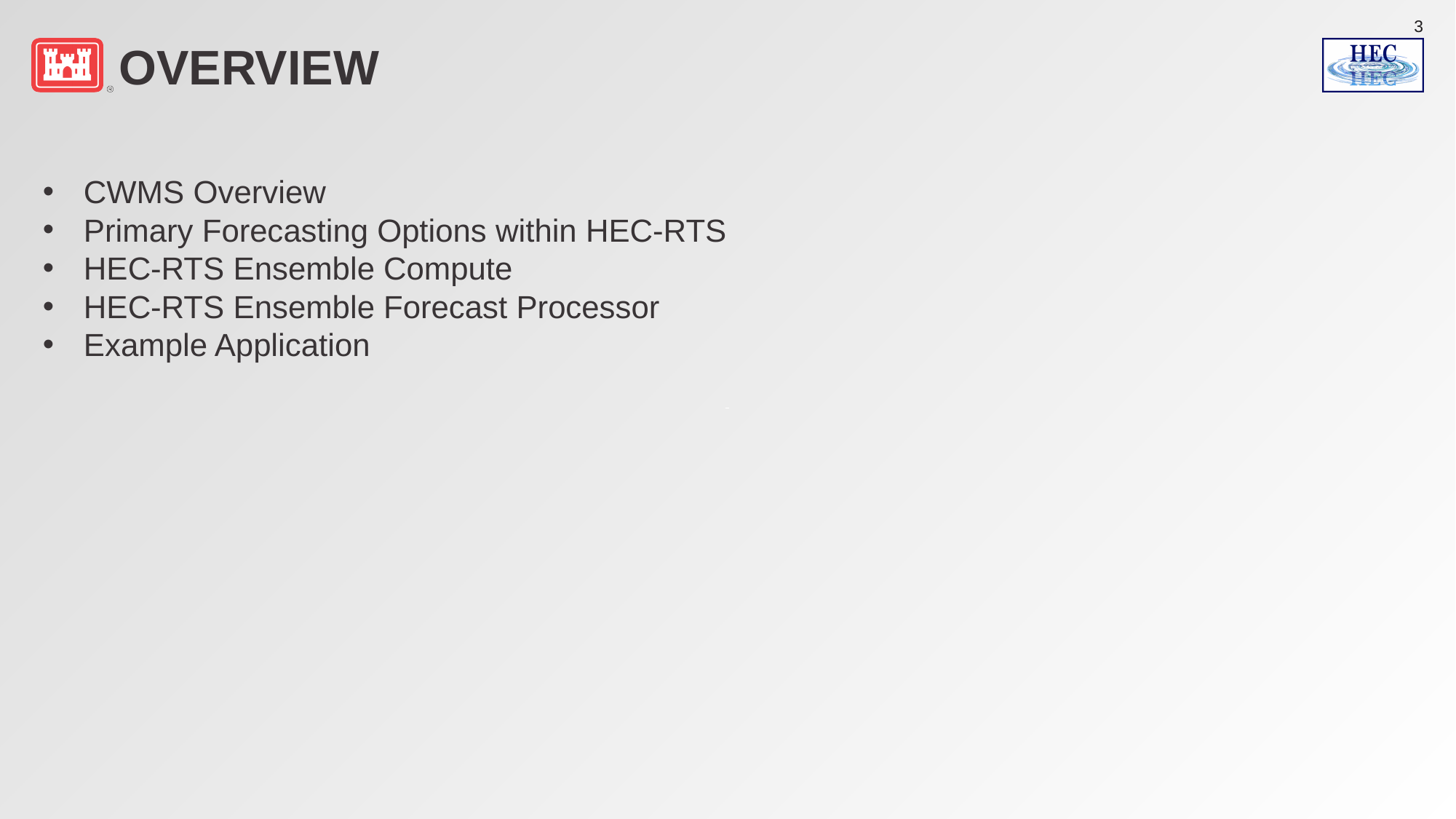

# Overview

CWMS Overview
Primary Forecasting Options within HEC-RTS
HEC-RTS Ensemble Compute
HEC-RTS Ensemble Forecast Processor
Example Application